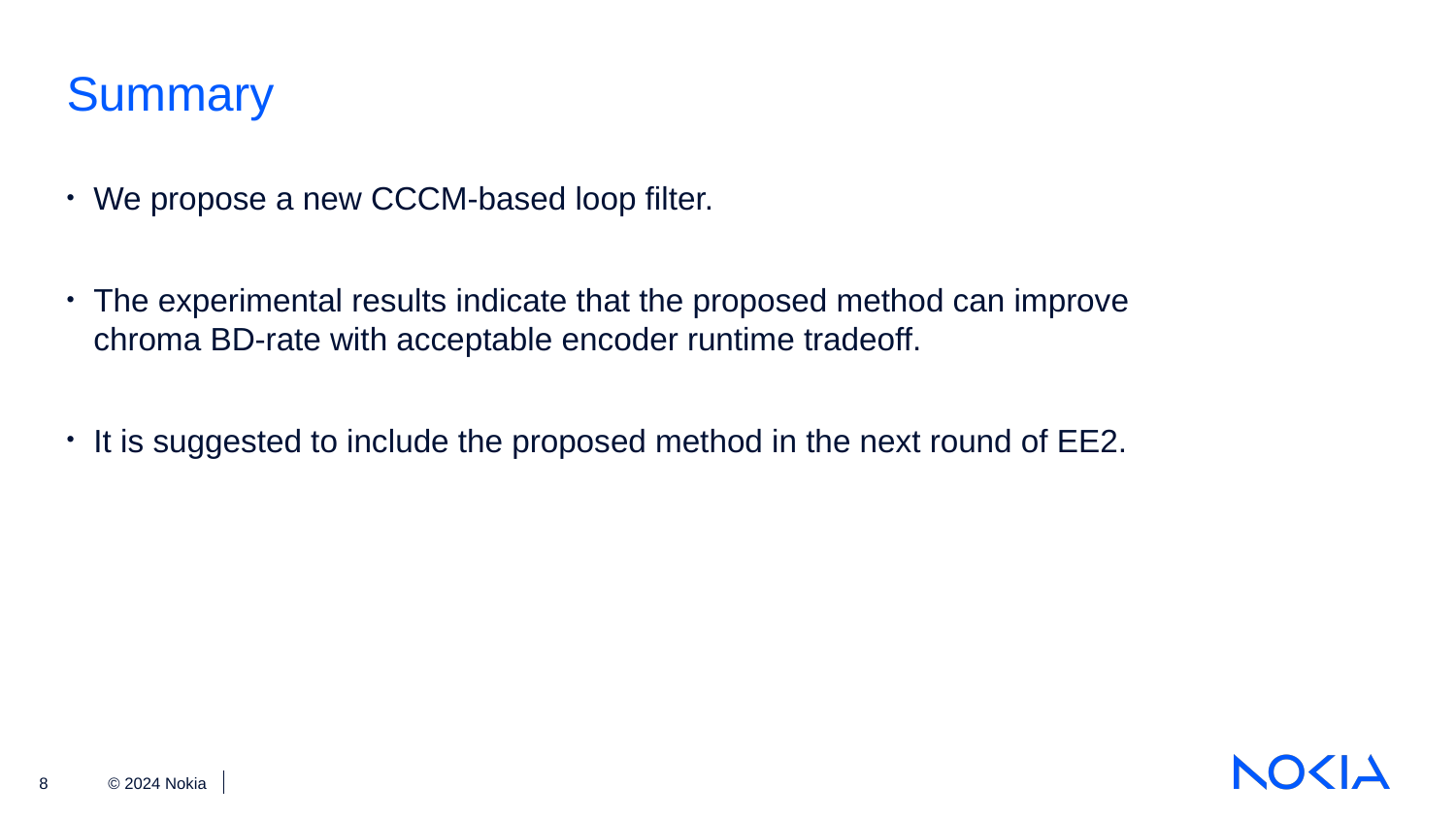

Summary

We propose a new CCCM-based loop filter.

The experimental results indicate that the proposed method can improve chroma BD-rate with acceptable encoder runtime tradeoff.

It is suggested to include the proposed method in the next round of EE2.